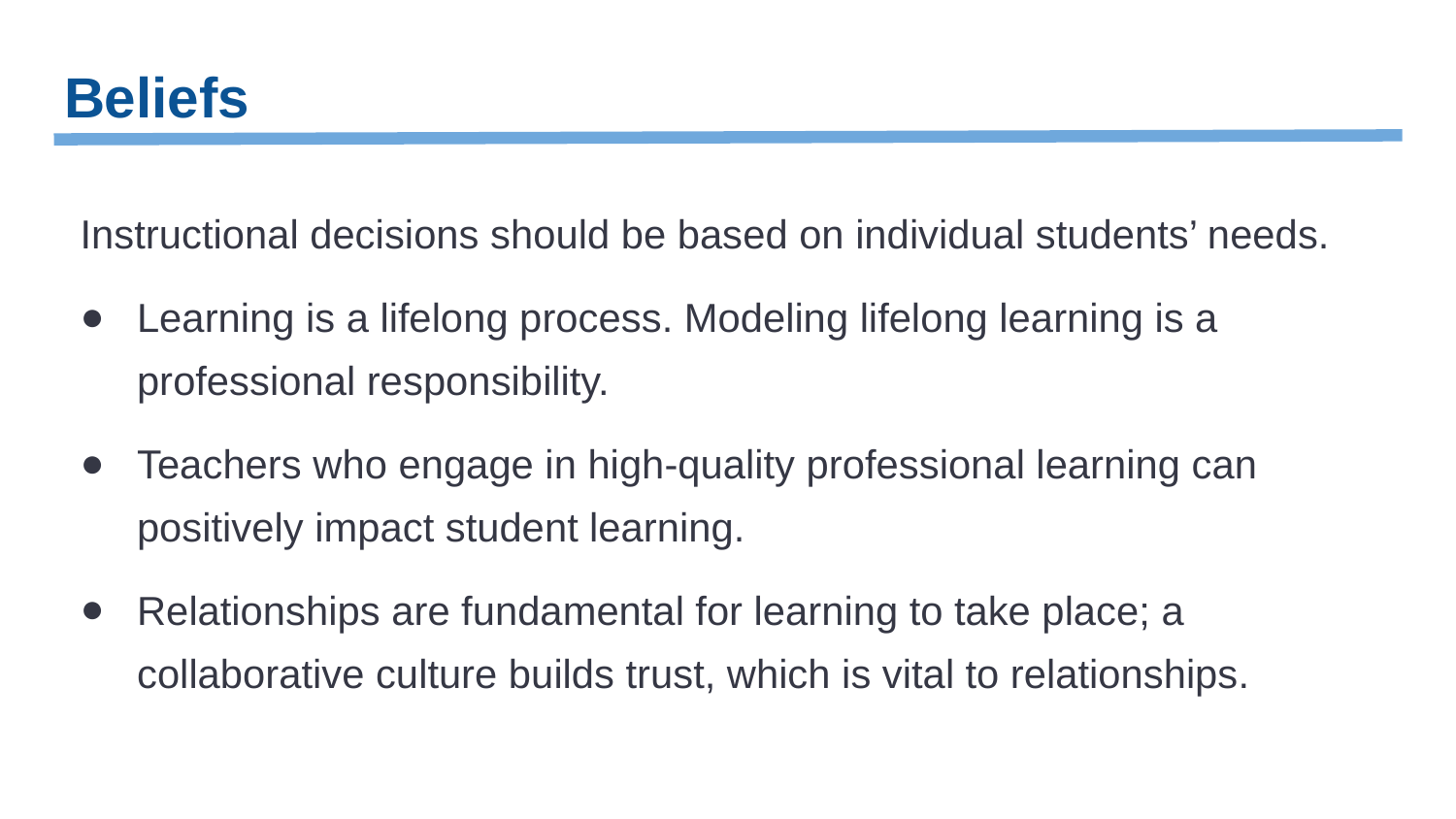

# Beliefs
Instructional decisions should be based on individual students’ needs.
Learning is a lifelong process. Modeling lifelong learning is a professional responsibility.
Teachers who engage in high-quality professional learning can positively impact student learning.
Relationships are fundamental for learning to take place; a collaborative culture builds trust, which is vital to relationships.